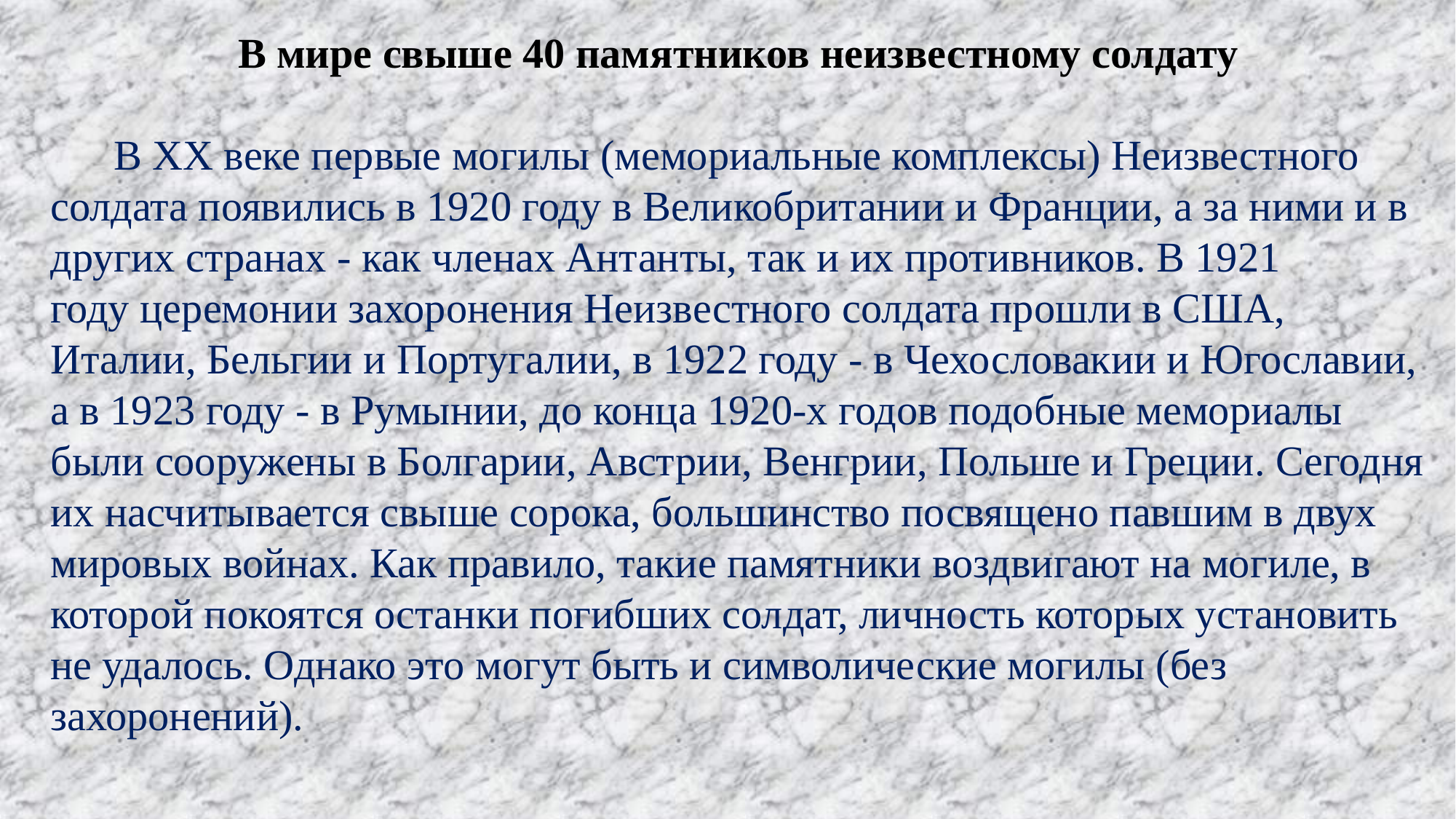

В мире свыше 40 памятников неизвестному солдату

      В XX веке первые могилы (мемориальные комплексы) Неизвестного солдата появились в 1920 году в Великобритании и Франции, а за ними и в других странах - как членах Антанты, так и их противников. В 1921 году церемонии захоронения Неизвестного солдата прошли в США, Италии, Бельгии и Португалии, в 1922 году - в Чехословакии и Югославии, а в 1923 году - в Румынии, до конца 1920-х годов подобные мемориалы были сооружены в Болгарии, Австрии, Венгрии, Польше и Греции. Сегодня их насчитывается свыше сорока, большинство посвящено павшим в двух мировых войнах. Как правило, такие памятники воздвигают на могиле, в которой покоятся останки погибших солдат, личность которых установить не удалось. Однако это могут быть и символические могилы (без захоронений).